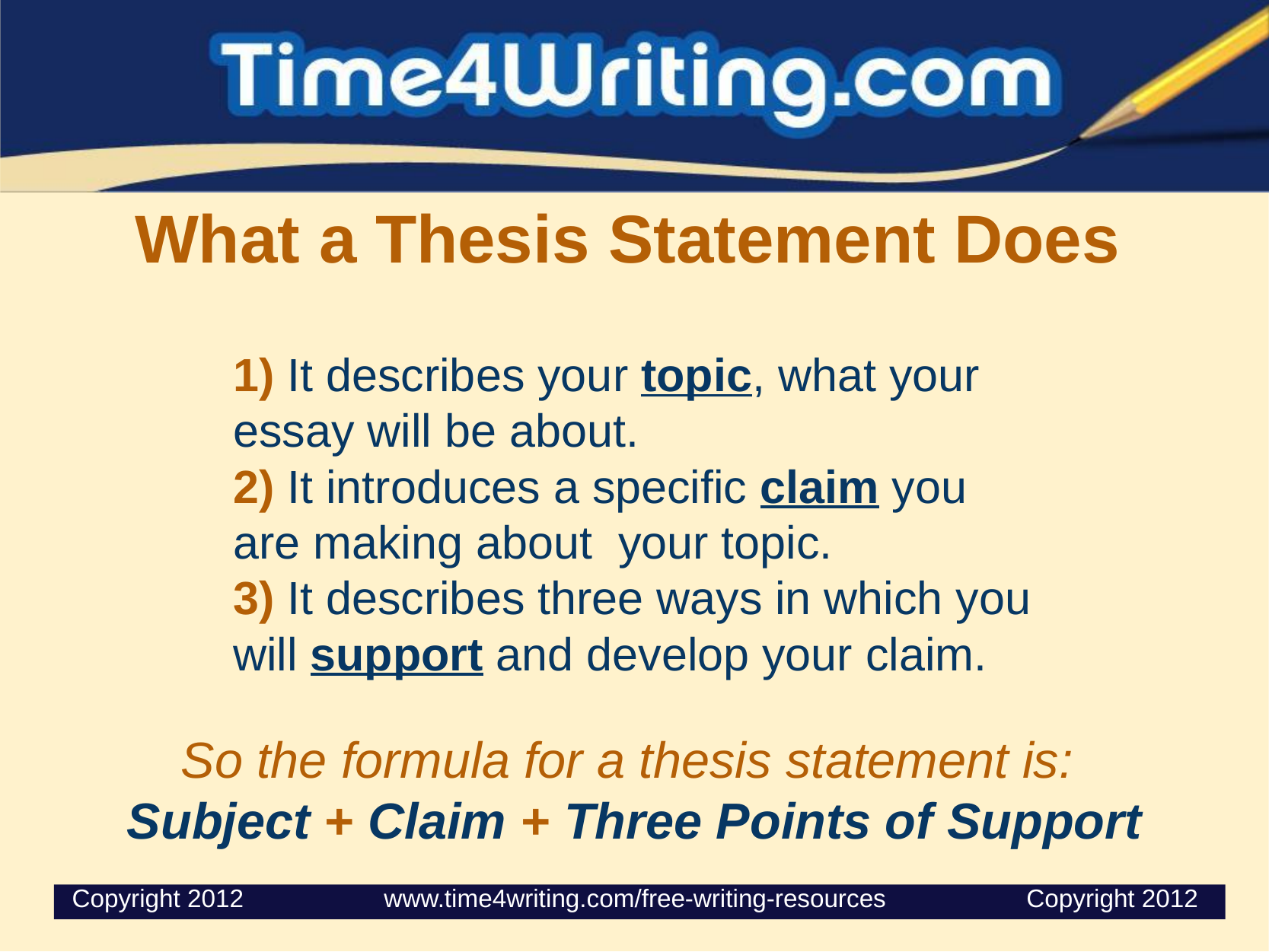

# What a Thesis Statement Does
1) It describes your topic, what your essay will be about.
2) It introduces a specific claim you are making about  your topic.
3) It describes three ways in which you will support and develop your claim.
So the formula for a thesis statement is:
Subject + Claim + Three Points of Support

 Copyright 2012                    www.time4writing.com/free-writing-resources                    Copyright 2012